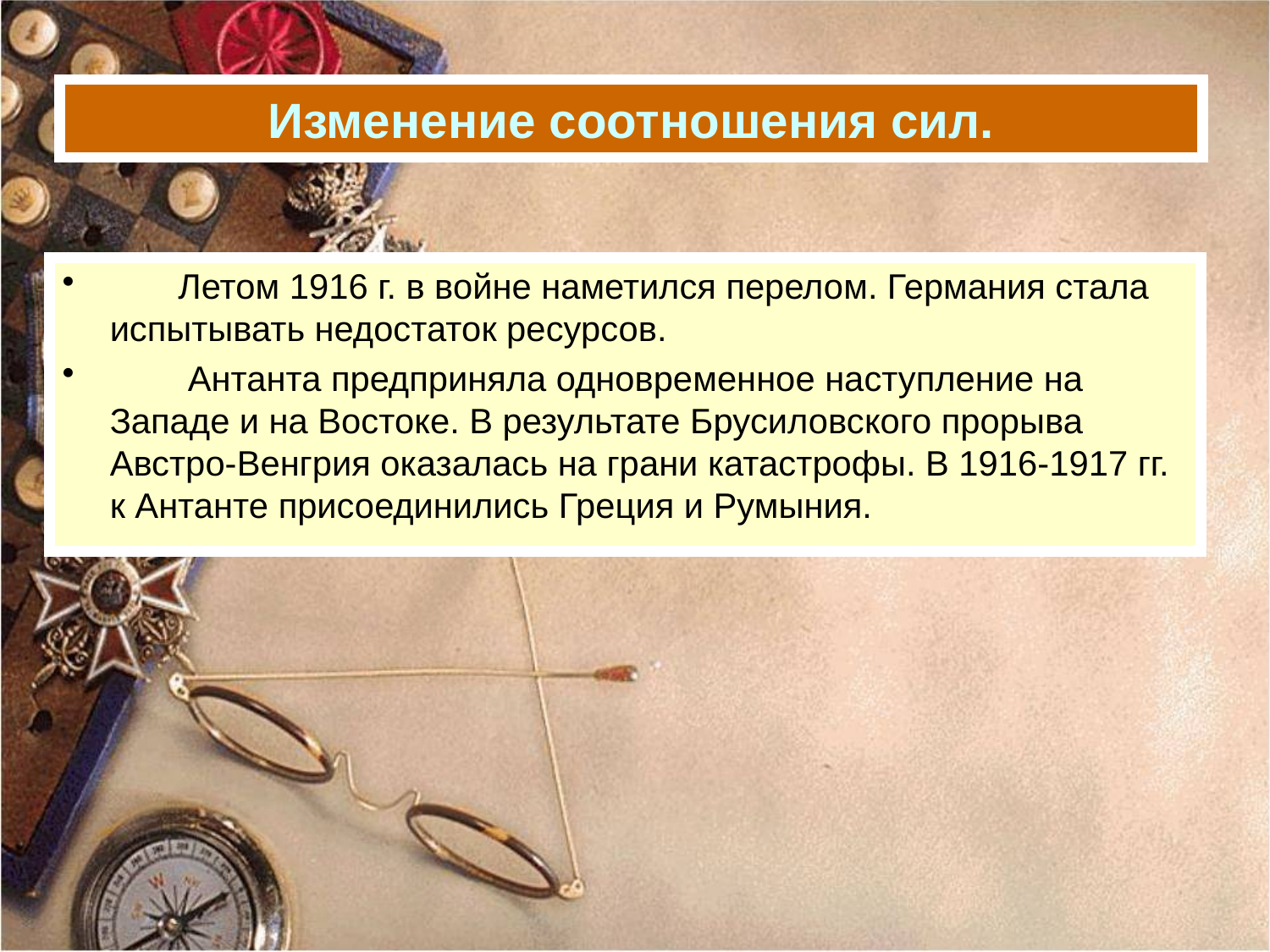

# Изменение соотношения сил.
       Летом 1916 г. в войне наметился перелом. Германия стала испытывать недостаток ресурсов.
        Антанта предприняла одновременное наступление на Западе и на Востоке. В результате Брусиловского прорыва Австро-Венгрия оказалась на грани катастрофы. В 1916-1917 гг. к Антанте присоединились Греция и Румыния.